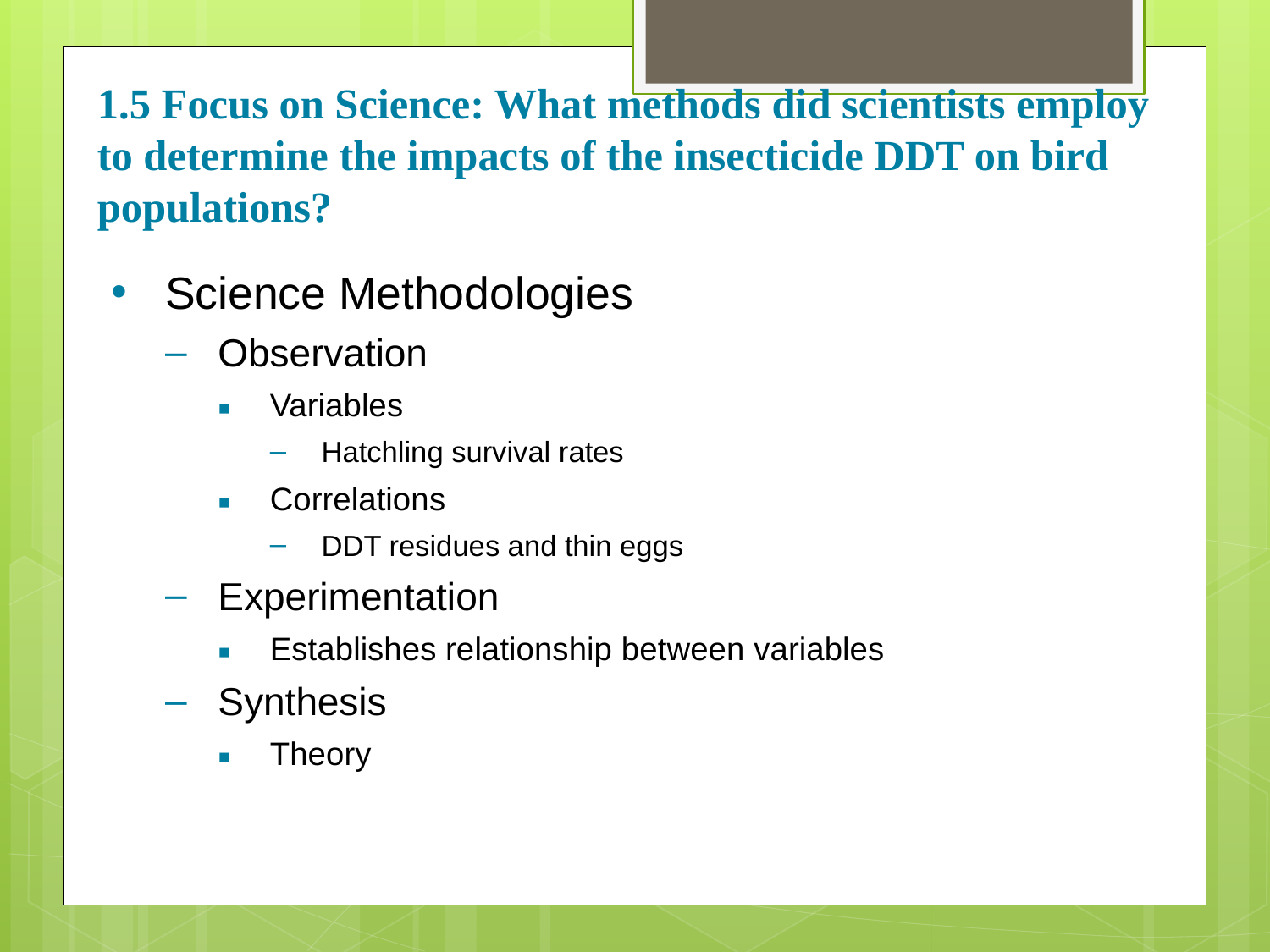

# 1.5 Focus on Science: What methods did scientists employ to determine the impacts of the insecticide DDT on bird populations?
Science Methodologies
Observation
Variables
Hatchling survival rates
Correlations
DDT residues and thin eggs
Experimentation
Establishes relationship between variables
Synthesis
Theory